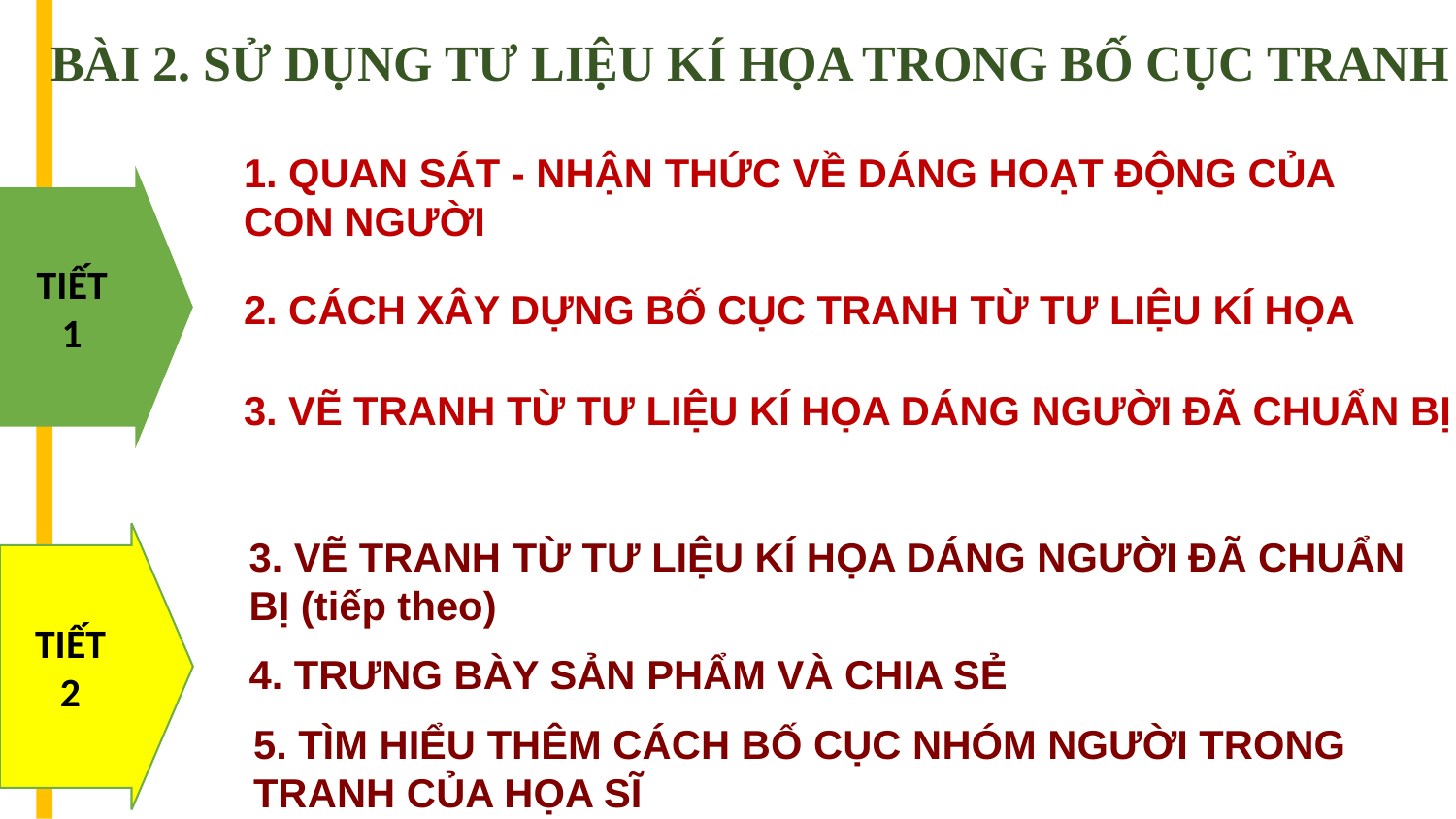

BÀI 2. SỬ DỤNG TƯ LIỆU KÍ HỌA TRONG BỐ CỤC TRANH
1. QUAN SÁT - NHẬN THỨC VỀ DÁNG HOẠT ĐỘNG CỦA CON NGƯỜI

TIẾT
1
2. CÁCH XÂY DỰNG BỐ CỤC TRANH TỪ TƯ LIỆU KÍ HỌA
3. VẼ TRANH TỪ TƯ LIỆU KÍ HỌA DÁNG NGƯỜI ĐÃ CHUẨN BỊ
TIẾT
2
3. VẼ TRANH TỪ TƯ LIỆU KÍ HỌA DÁNG NGƯỜI ĐÃ CHUẨN BỊ (tiếp theo)
4. TRƯNG BÀY SẢN PHẨM VÀ CHIA SẺ
5. TÌM HIỂU THÊM CÁCH BỐ CỤC NHÓM NGƯỜI TRONG
TRANH CỦA HỌA SĨ